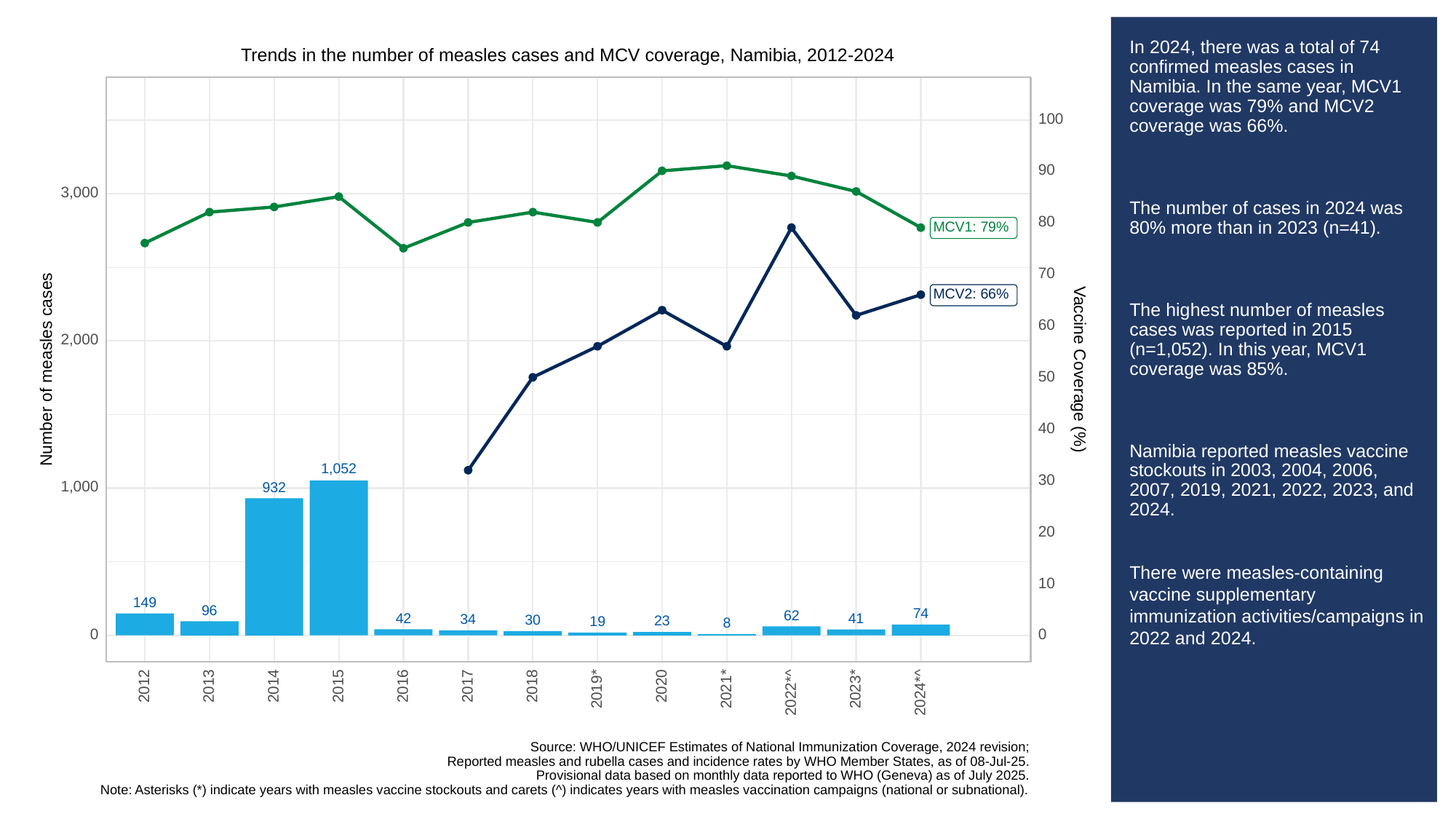

# In 2024, there was a total of 74 confirmed measles cases in Namibia. In the same year, MCV1 coverage was 79% and MCV2 coverage was 66%.

The number of cases in 2024 was 80% more than in 2023 (n=41).

The highest number of measles cases was reported in 2015 (n=1,052). In this year, MCV1 coverage was 85%.

Namibia reported measles vaccine stockouts in 2003, 2004, 2006, 2007, 2019, 2021, 2022, 2023, and 2024.

There were measles-containing vaccine supplementary immunization activities/campaigns in 2022 and 2024.

Trends in the number of measles cases and MCV coverage, Namibia, 2012-2024

100

90

3,000

80

MCV1: 79%

70

MCV2: 66%

60
2,000

Vaccine Coverage (%)
Number of measles cases
50

40
1,052

30

1,000
932

20

10
149
96
74
62

42
41
34
30
23
19
8

0
0

2013
2012
2014
2015
2016
2017
2018
2020
2023*
2019*
2021*
2022*^
2024*^
Source: WHO/UNICEF Estimates of National Immunization Coverage, 2024 revision;
Reported measles and rubella cases and incidence rates by WHO Member States, as of 08-Jul-25.
Provisional data based on monthly data reported to WHO (Geneva) as of July 2025.
Note: Asterisks (*) indicate years with measles vaccine stockouts and carets (^) indicates years with measles vaccination campaigns (national or subnational).